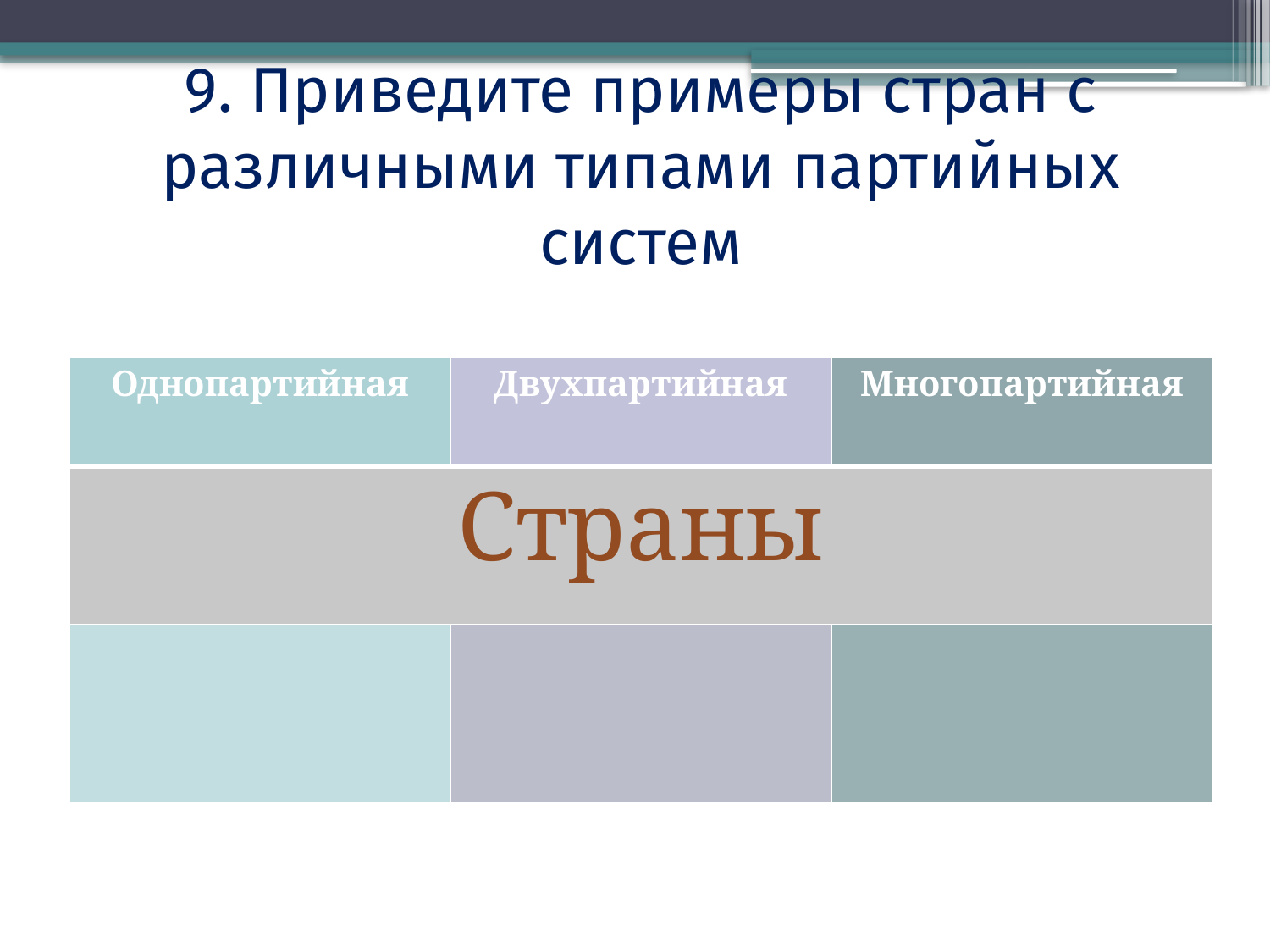

# 9. Приведите примеры стран с различными типами партийных систем
| Однопартийная | Двухпартийная | Многопартийная |
| --- | --- | --- |
| Страны |  |  |
|  |  |  |